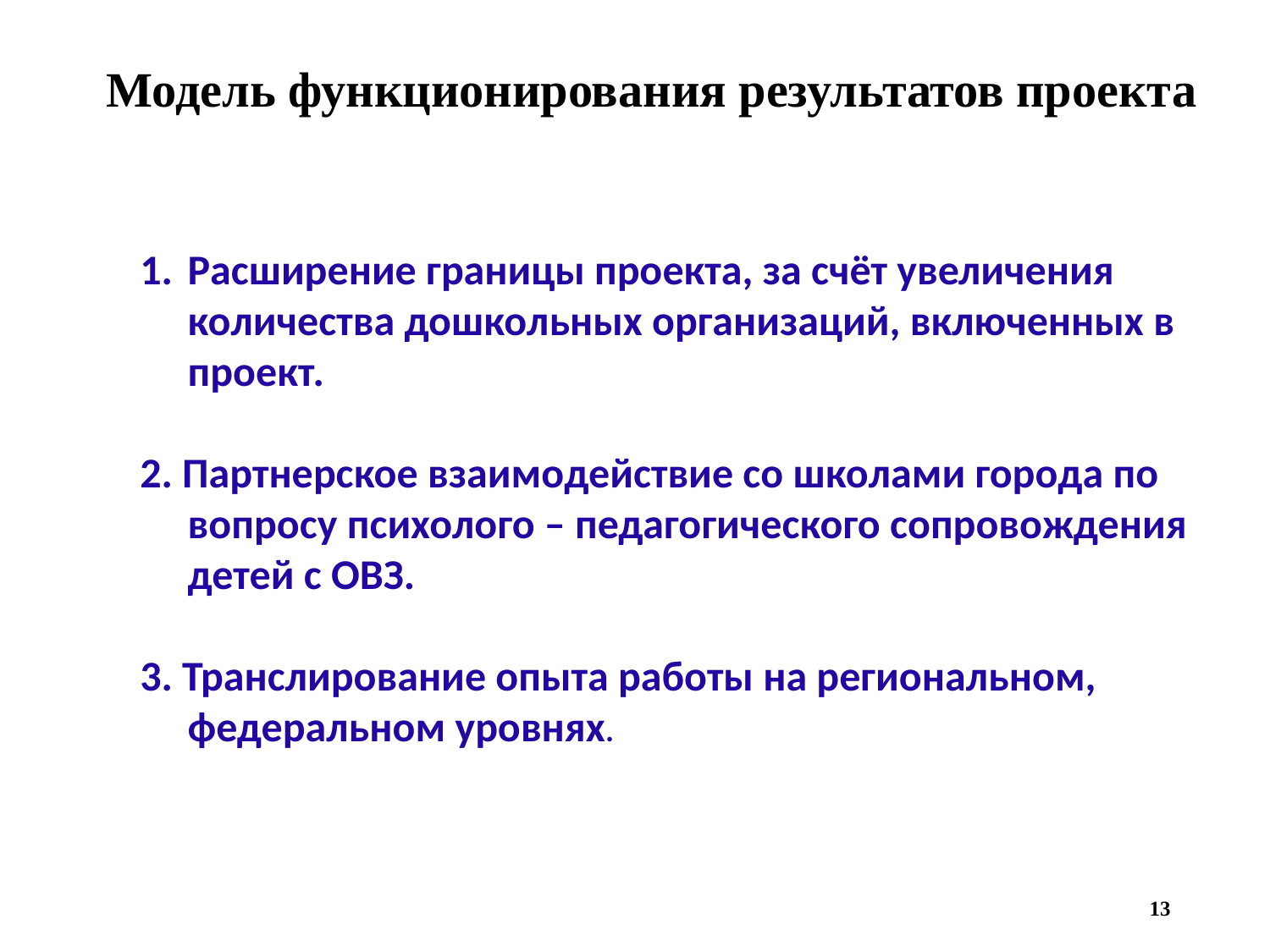

Модель функционирования результатов проекта
Расширение границы проекта, за счёт увеличения количества дошкольных организаций, включенных в проект.

2. Партнерское взаимодействие со школами города по вопросу психолого – педагогического сопровождения детей с ОВЗ.

3. Транслирование опыта работы на региональном, федеральном уровнях.
13